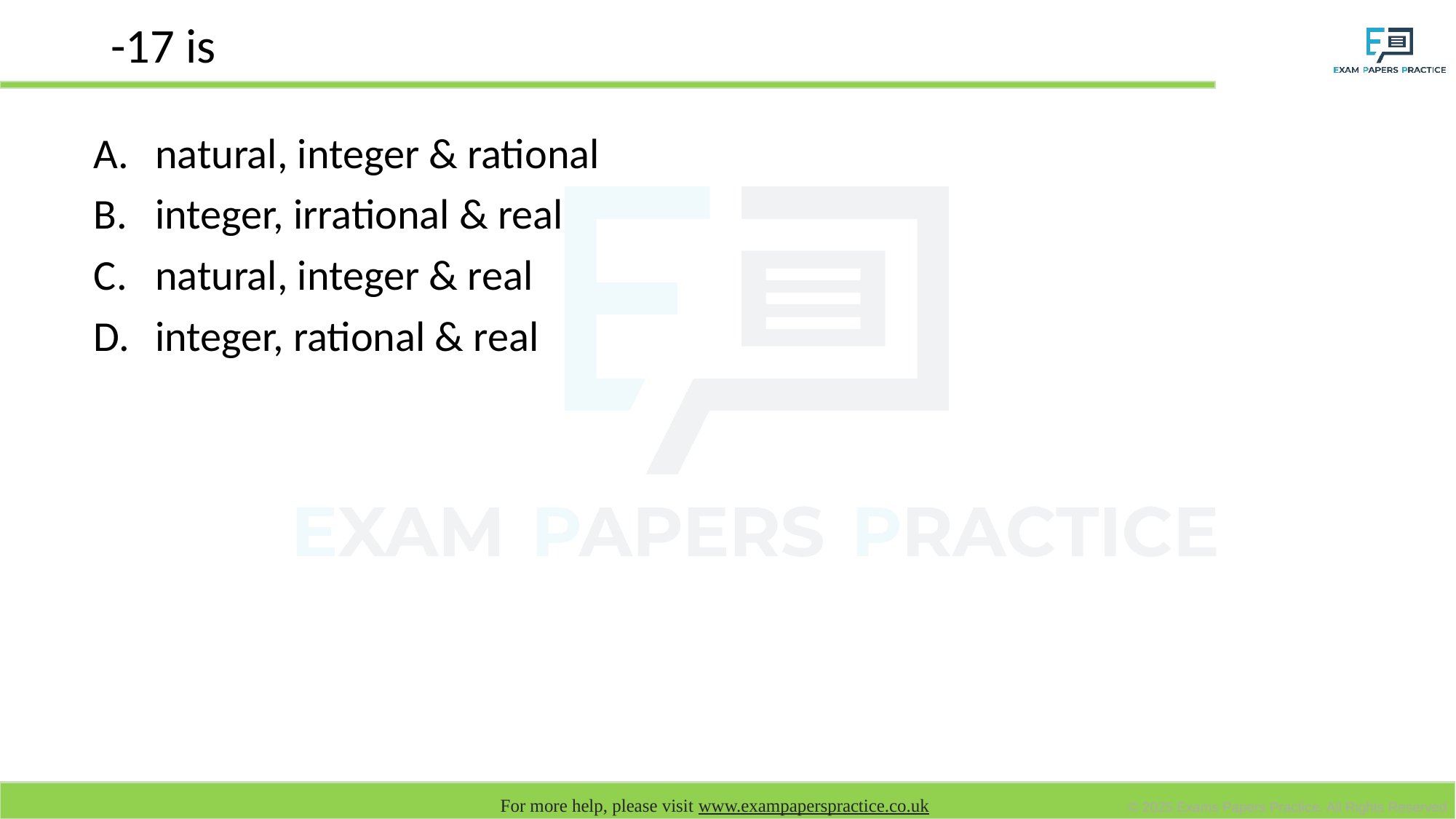

# -17 is
natural, integer & rational
integer, irrational & real
natural, integer & real
integer, rational & real